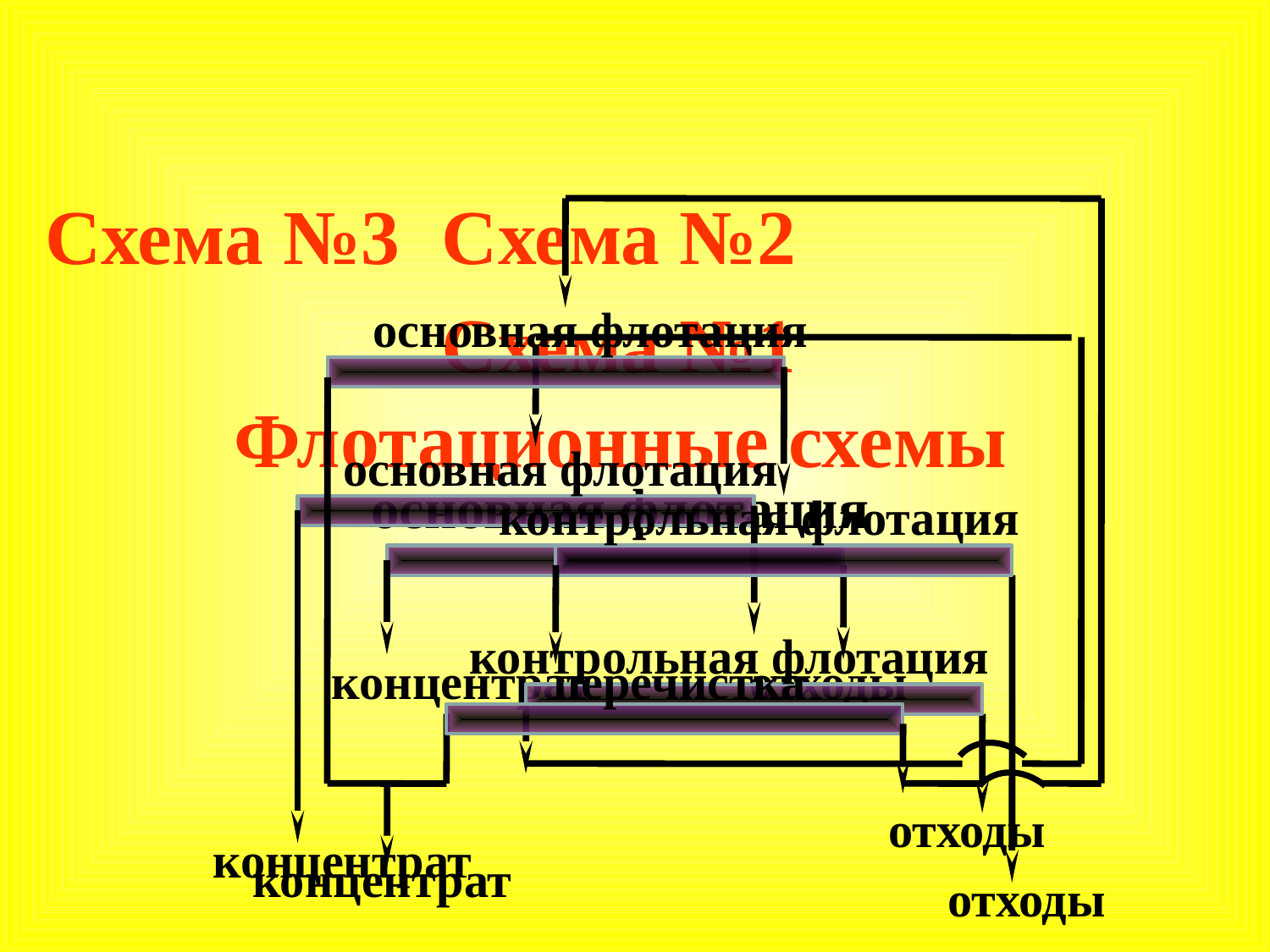

Схема №3
основная флотация

контрольная флотация

перечистка

концентрат
отходы
Схема №2
основная флотация

контрольная флотация

отходы
концентрат

Схема №1
основная флотация

концентрат
отходы
Флотационные схемы